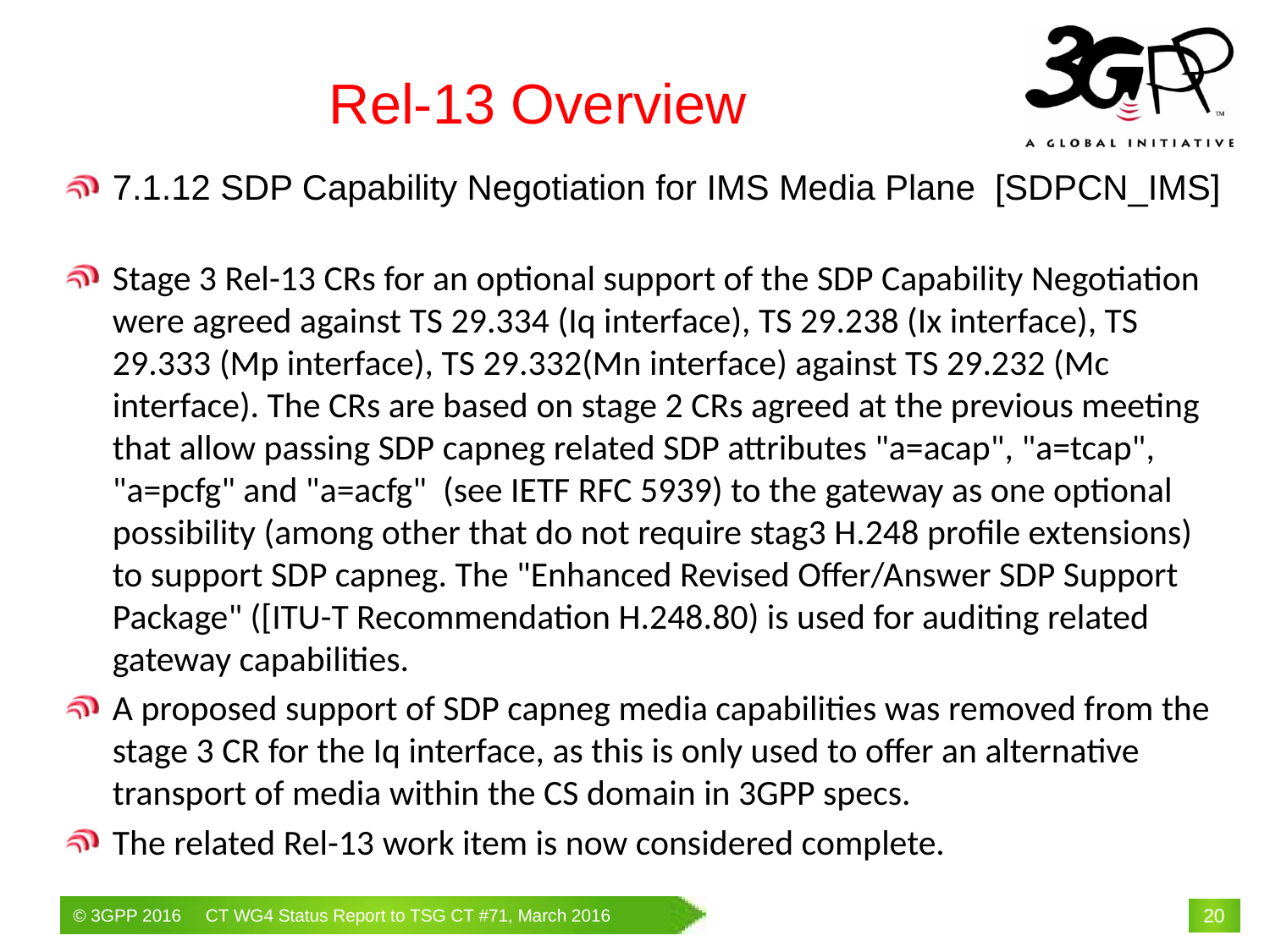

# Rel-13 Overview
7.1.12 SDP Capability Negotiation for IMS Media Plane  [SDPCN_IMS]

Stage 3 Rel-13 CRs for an optional support of the SDP Capability Negotiation were agreed against TS 29.334 (Iq interface), TS 29.238 (Ix interface), TS 29.333 (Mp interface), TS 29.332(Mn interface) against TS 29.232 (Mc interface). The CRs are based on stage 2 CRs agreed at the previous meeting that allow passing SDP capneg related SDP attributes "a=acap", "a=tcap", "a=pcfg" and "a=acfg"  (see IETF RFC 5939) to the gateway as one optional possibility (among other that do not require stag3 H.248 profile extensions) to support SDP capneg. The "Enhanced Revised Offer/Answer SDP Support Package" ([ITU-T Recommendation H.248.80) is used for auditing related gateway capabilities.
A proposed support of SDP capneg media capabilities was removed from the stage 3 CR for the Iq interface, as this is only used to offer an alternative transport of media within the CS domain in 3GPP specs.
The related Rel-13 work item is now considered complete.